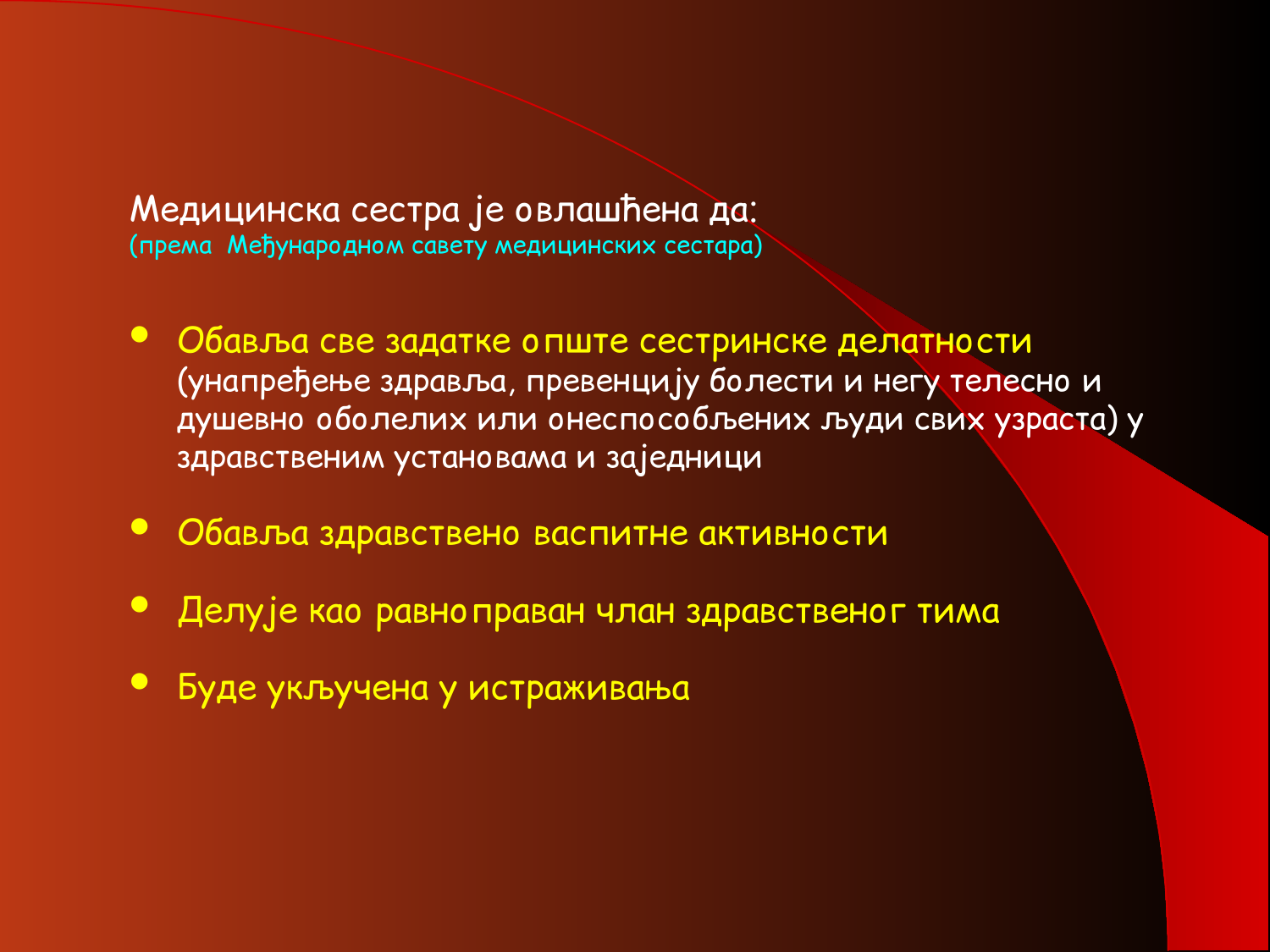

Медицинска сестра је овлашћена да:
(према  Међународном савету медицинских сестара)

Обавља све задатке опште сестринске делатности (унапређење здравља, превенцију болести и негу телесно и душевно оболелих или онеспособљених људи свих узраста) у здравственим установама и заједници
Обавља здравствено васпитне активности
Делује као равноправан члан здравственог тима
Буде укључена у истраживања